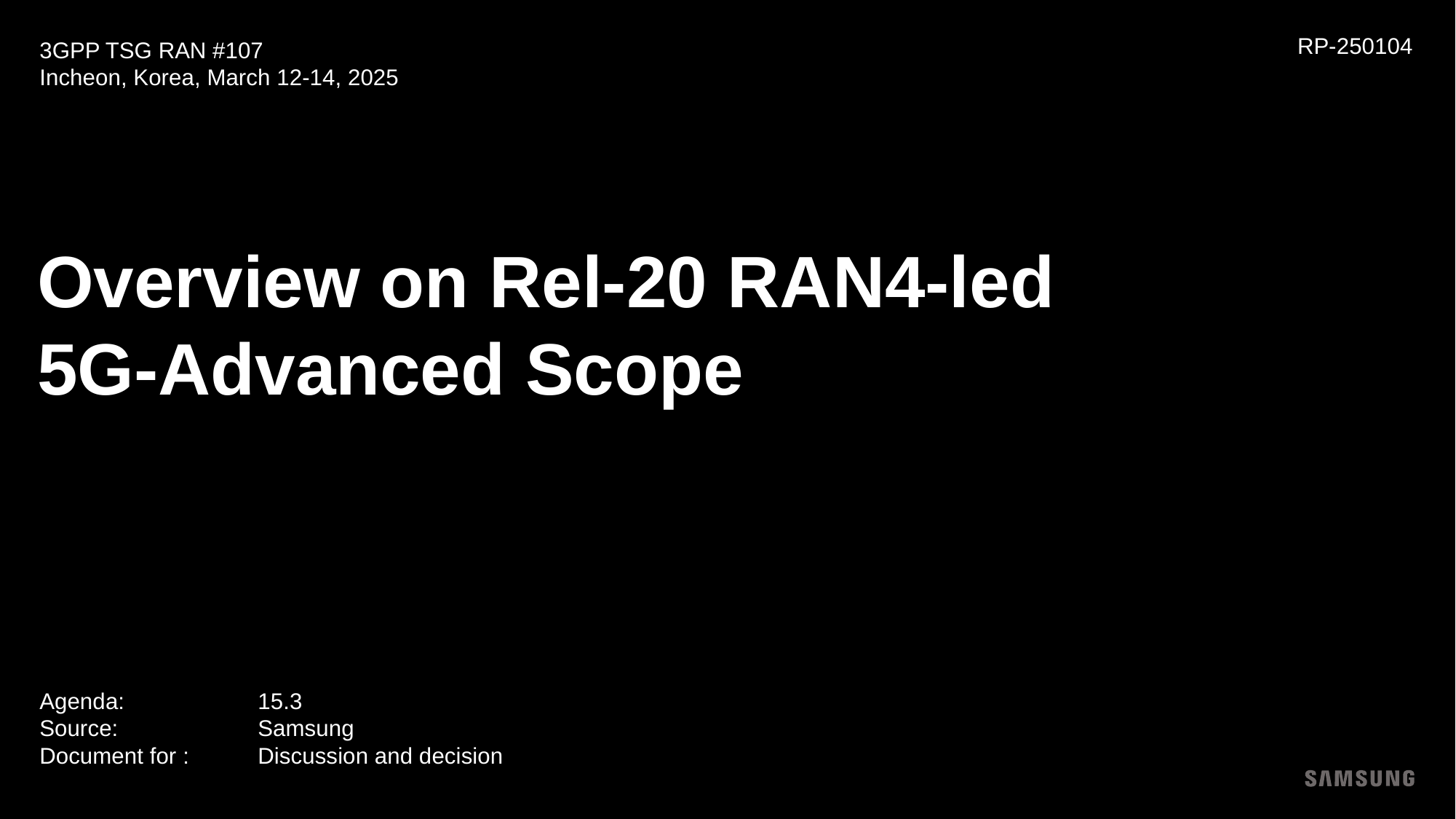

RP-250104
3GPP TSG RAN #107
Incheon, Korea, March 12-14, 2025
Overview on Rel-20 RAN4-led 5G-Advanced Scope
Agenda: 		15.3
Source:		Samsung
Document for : 	Discussion and decision